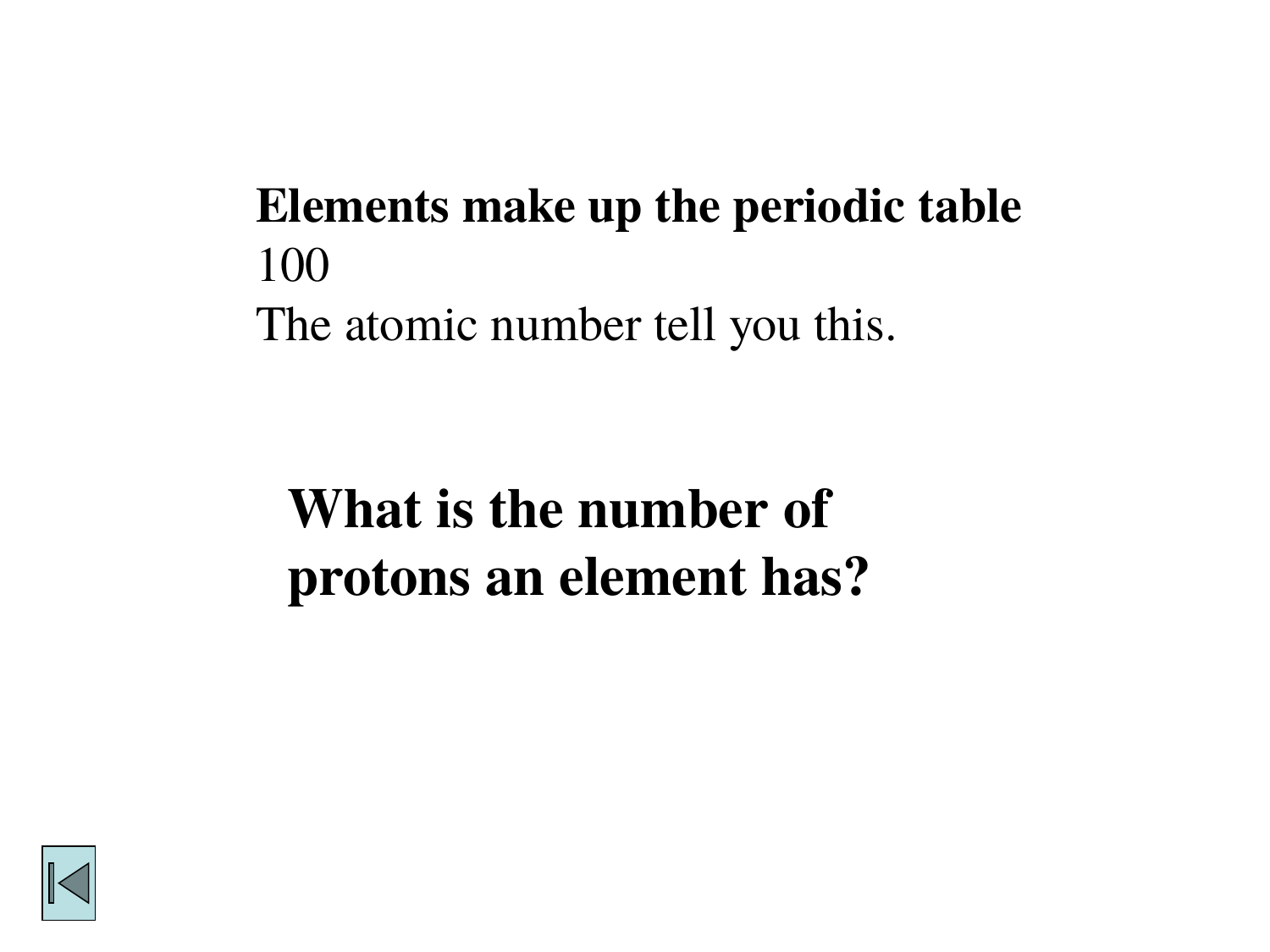

Elements make up the periodic table
100
The atomic number tell you this.
What is the number of protons an element has?